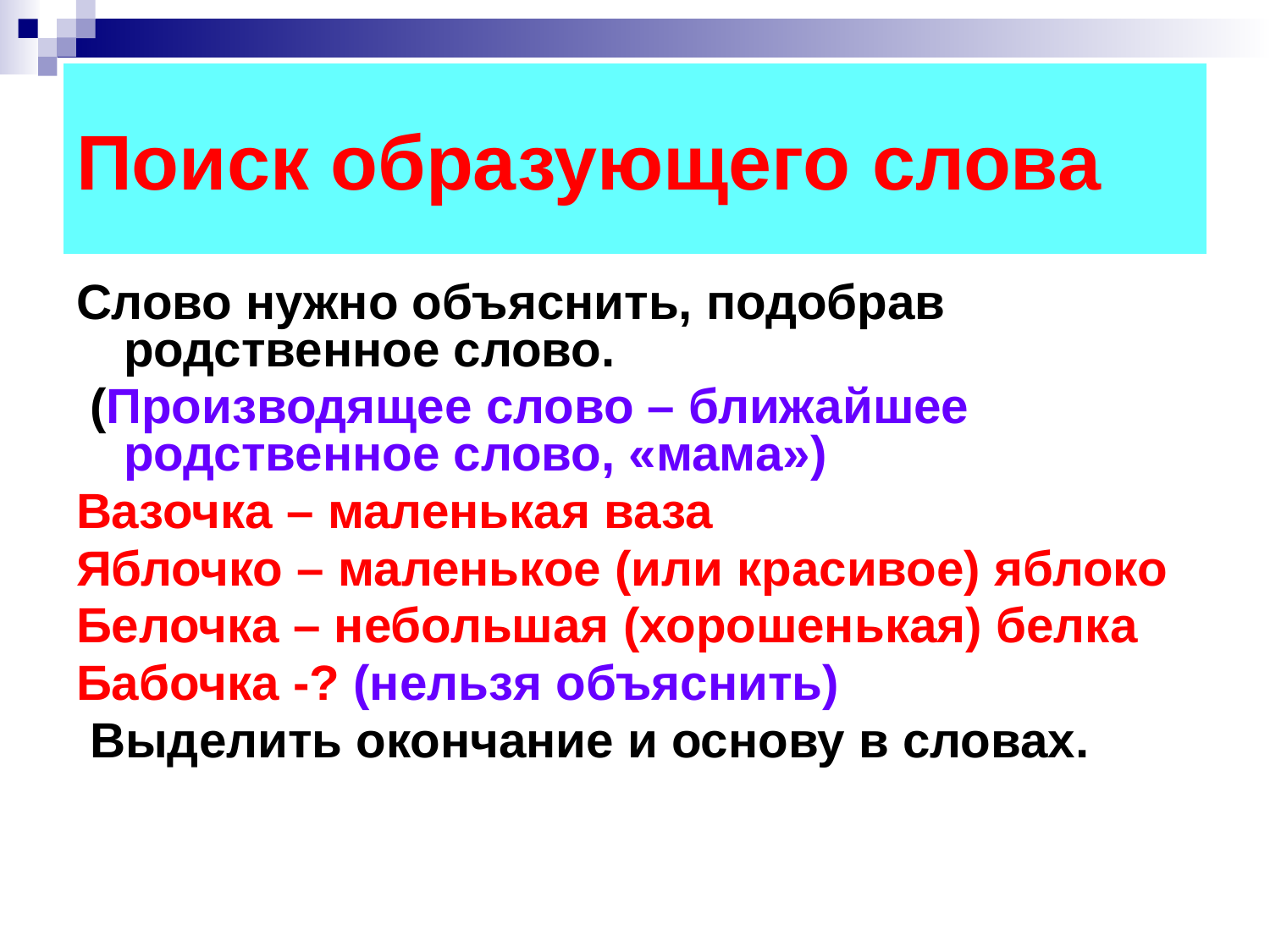

Поиск образующего слова
Слово нужно объяснить, подобрав родственное слово.
 (Производящее слово – ближайшее родственное слово, «мама»)
Вазочка – маленькая ваза
Яблочко – маленькое (или красивое) яблоко
Белочка – небольшая (хорошенькая) белка
Бабочка -? (нельзя объяснить)
 Выделить окончание и основу в словах.